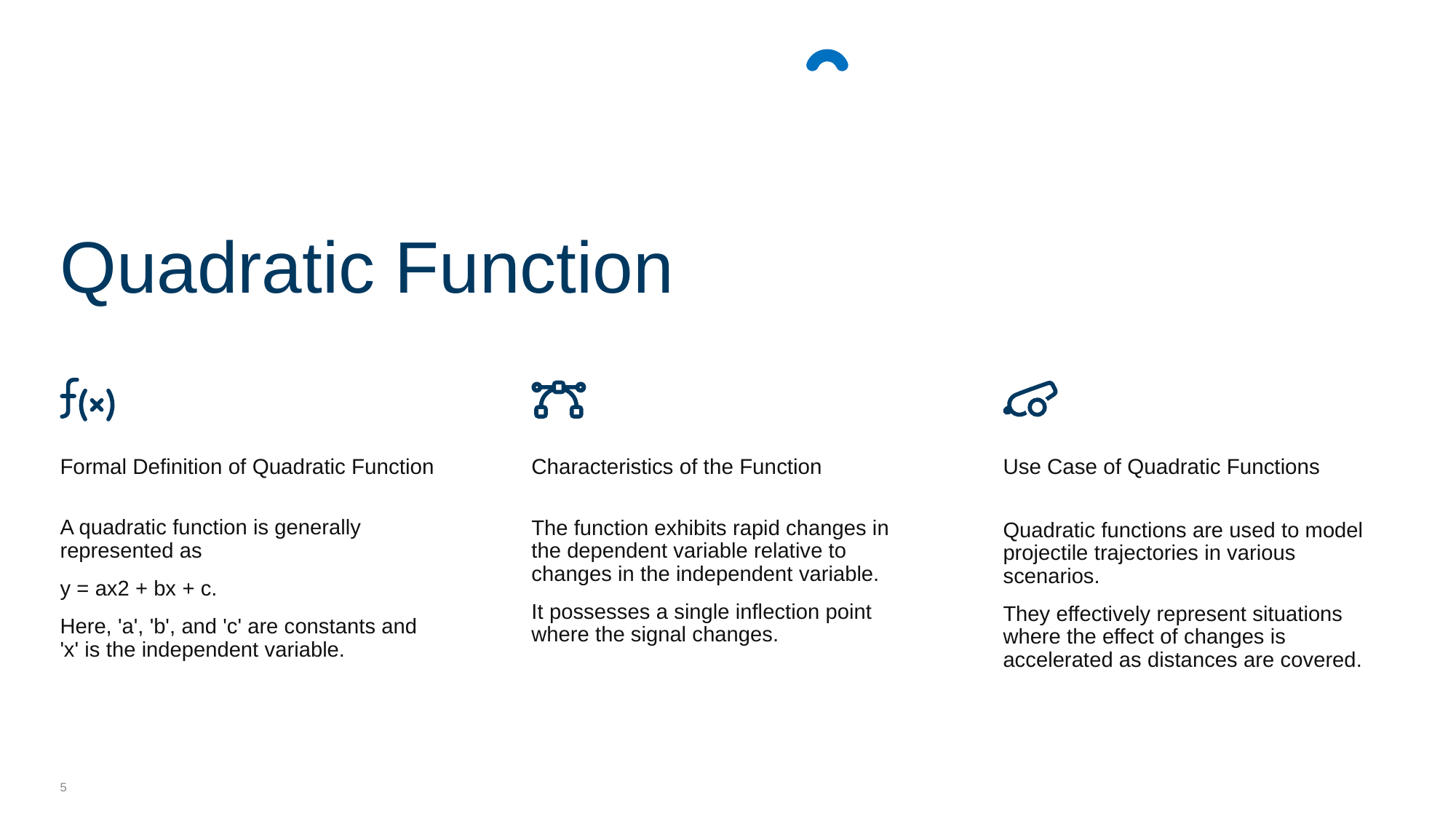

Quadratic Function

Characteristics of the Function
Use Case of Quadratic Functions
Formal Definition of Quadratic Function
A quadratic function is generally represented as
y = ax2 + bx + c.
Here, 'a', 'b', and 'c' are constants and 'x' is the independent variable.
The function exhibits rapid changes in the dependent variable relative to changes in the independent variable.
It possesses a single inflection point where the signal changes.
Quadratic functions are used to model projectile trajectories in various scenarios.
They effectively represent situations where the effect of changes is accelerated as distances are covered.
5